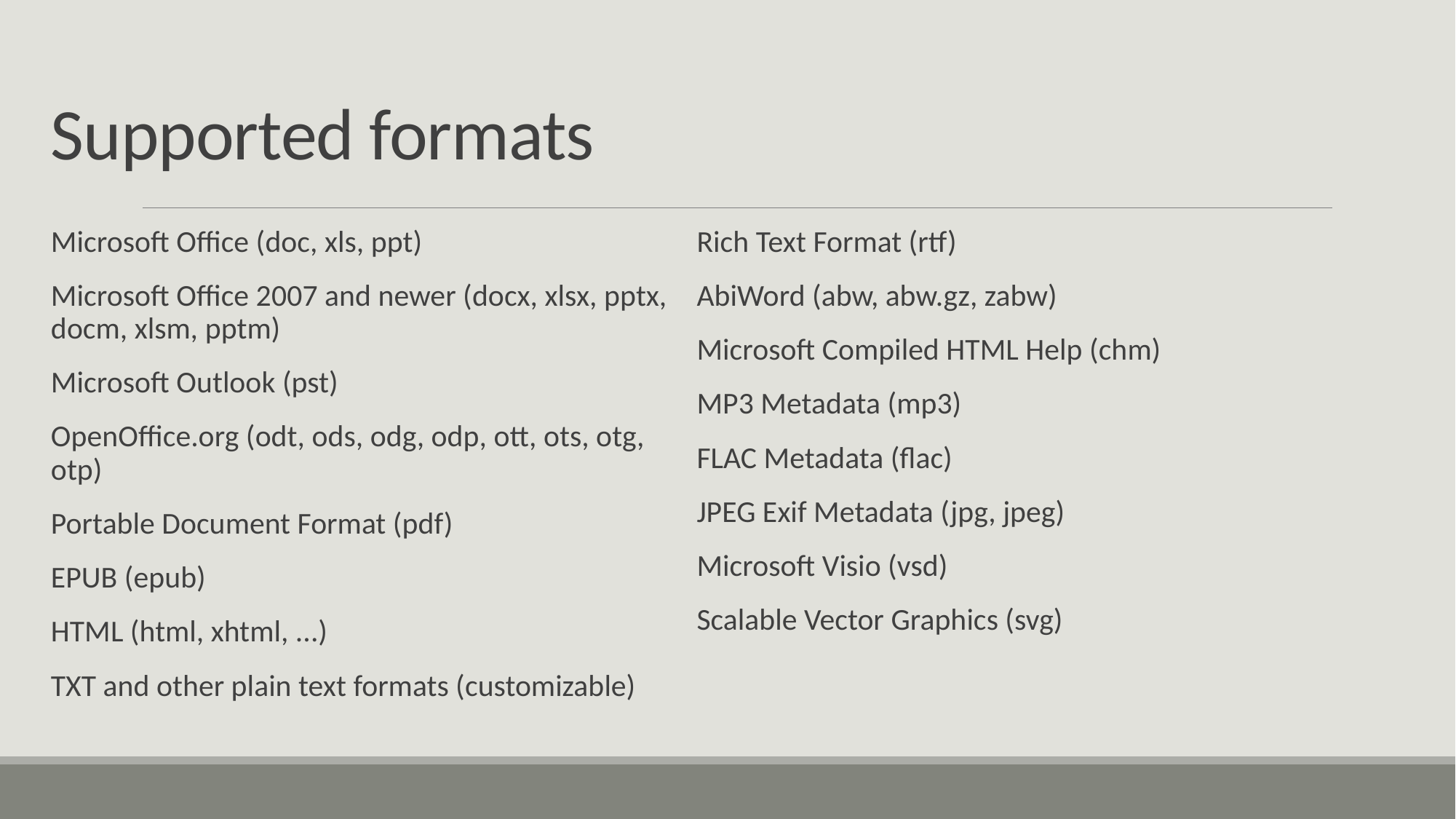

# Supported formats
Microsoft Office (doc, xls, ppt)
Microsoft Office 2007 and newer (docx, xlsx, pptx, docm, xlsm, pptm)
Microsoft Outlook (pst)
OpenOffice.org (odt, ods, odg, odp, ott, ots, otg, otp)
Portable Document Format (pdf)
EPUB (epub)
HTML (html, xhtml, ...)
TXT and other plain text formats (customizable)
Rich Text Format (rtf)
AbiWord (abw, abw.gz, zabw)
Microsoft Compiled HTML Help (chm)
MP3 Metadata (mp3)
FLAC Metadata (flac)
JPEG Exif Metadata (jpg, jpeg)
Microsoft Visio (vsd)
Scalable Vector Graphics (svg)